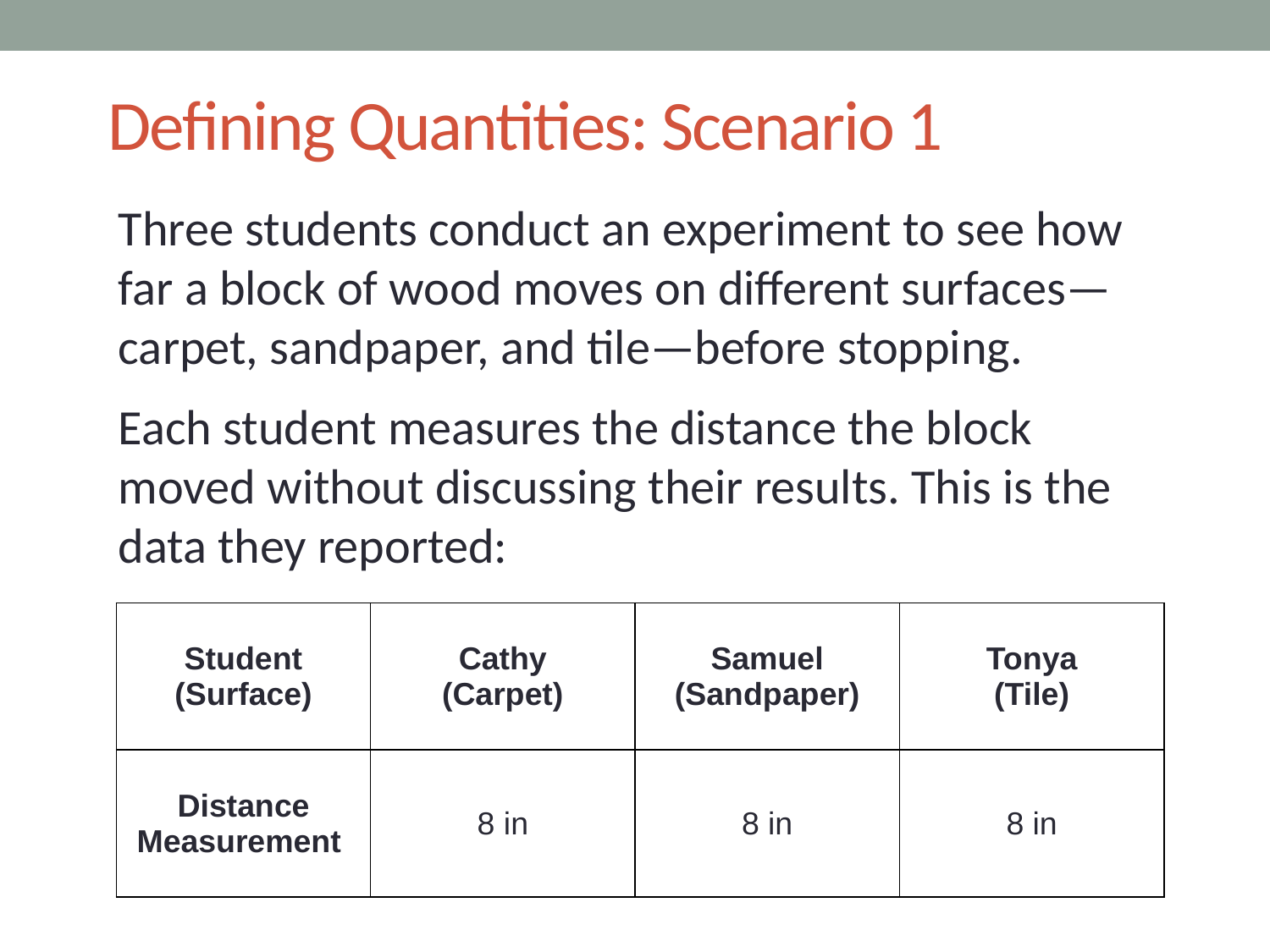

# Defining Quantities: Scenario 1
Three students conduct an experiment to see how far a block of wood moves on different surfaces—carpet, sandpaper, and tile—before stopping.
Each student measures the distance the block moved without discussing their results. This is the data they reported:
| Student (Surface) | Cathy (Carpet) | Samuel (Sandpaper) | Tonya (Tile) |
| --- | --- | --- | --- |
| Distance Measurement | 8 in | 8 in | 8 in |